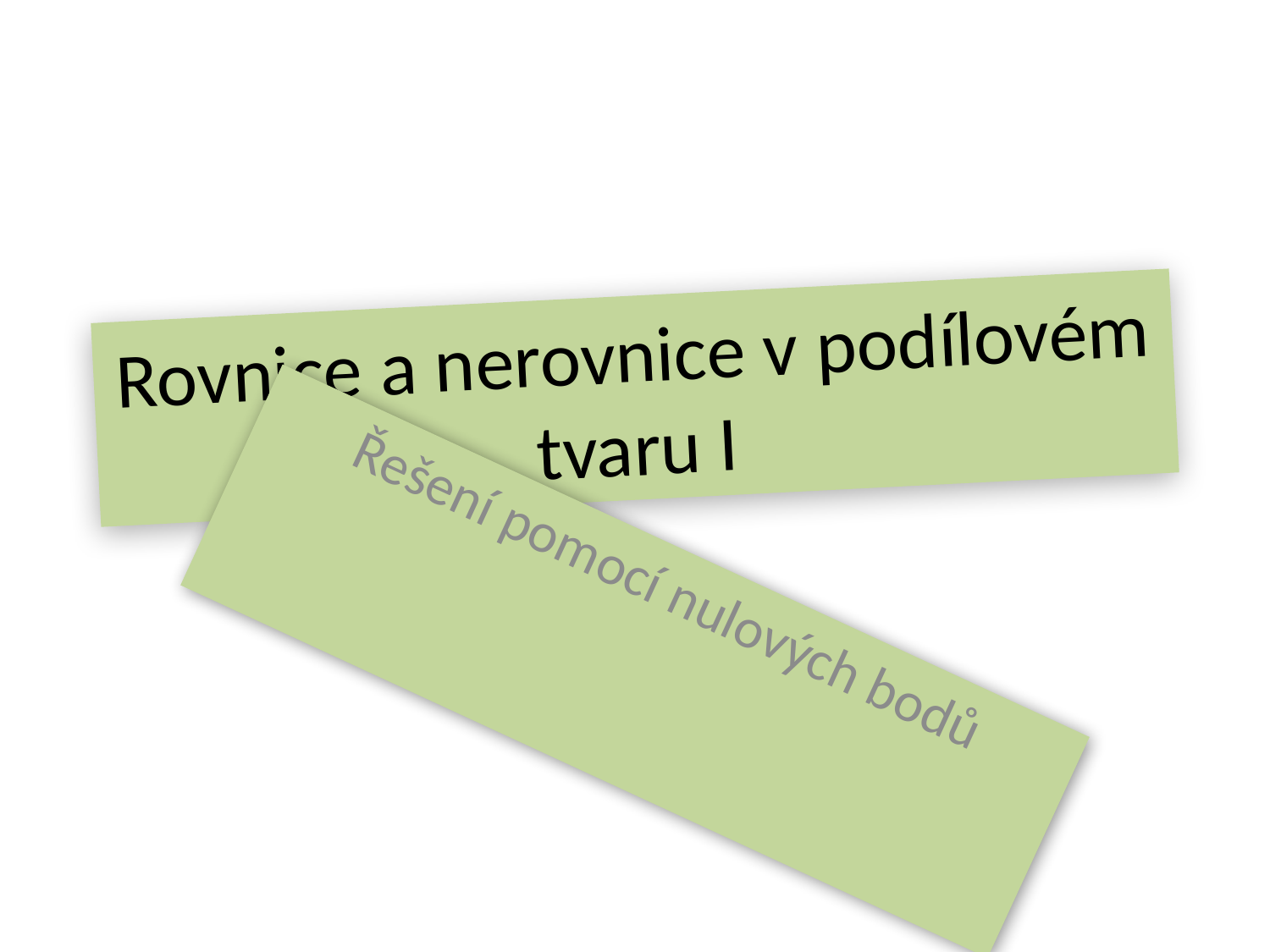

# Rovnice a nerovnice v podílovém tvaru I
Řešení pomocí nulových bodů